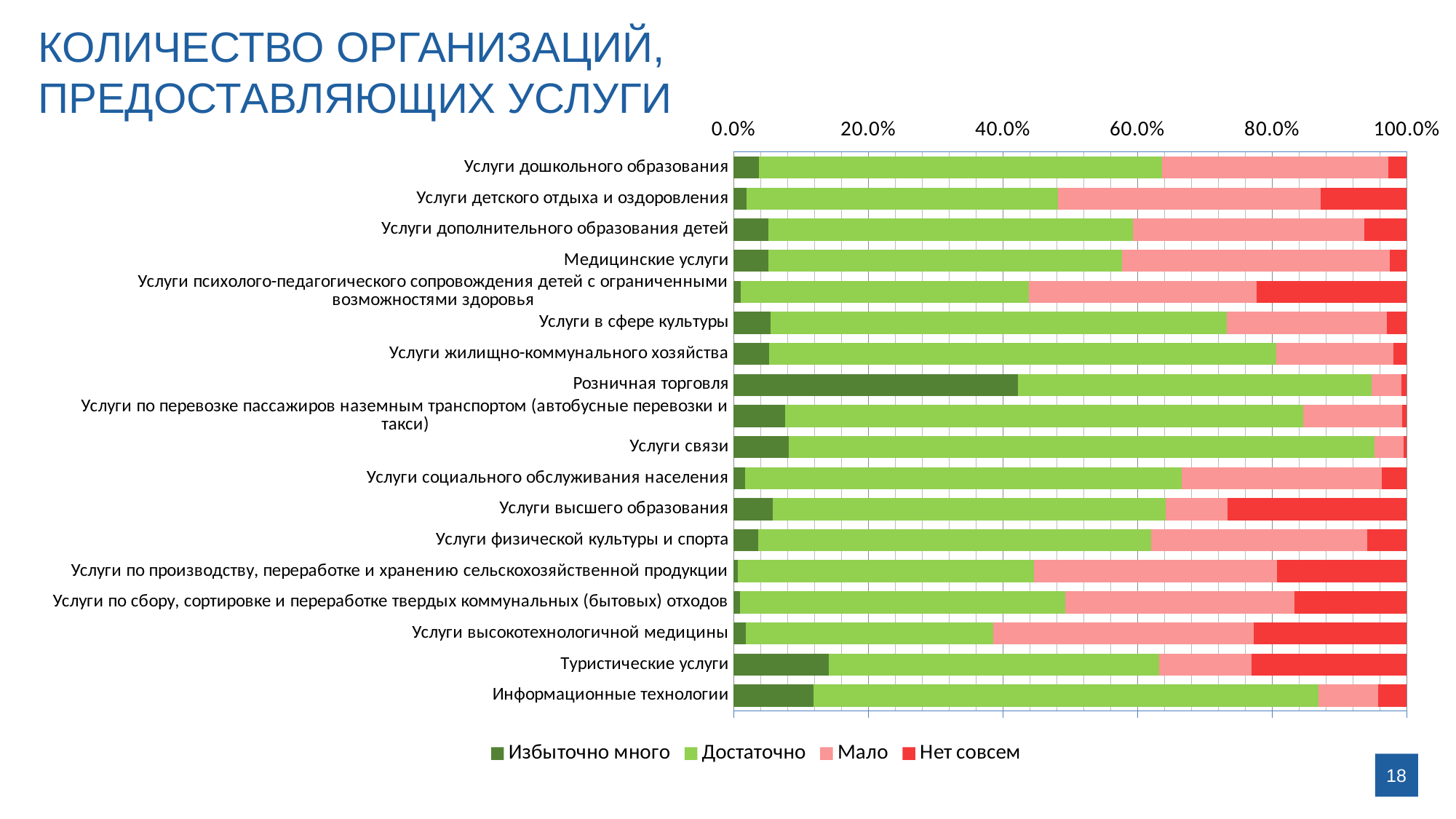

КОЛИЧЕСТВО ОРГАНИЗАЦИЙ, ПРЕДОСТАВЛЯЮЩИХ УСЛУГИ

### Chart

| Category | Избыточно много | Достаточно | Мало | Нет совсем |
|---|---|---|---|---|
| Информационные технологии | 0.11799999999999998 | 0.7510000000000063 | 0.08800000000000006 | 0.043000000000000003 |
| Туристические услуги | 0.14100000000000001 | 0.4920000000000004 | 0.137 | 0.231 |
| Услуги высокотехнологичной медицины | 0.018 | 0.3670000000000004 | 0.38700000000000345 | 0.228 |
| Услуги по сбору, сортировке и переработке твердых коммунальных (бытовых) отходов | 0.009000000000000003 | 0.4830000000000003 | 0.3410000000000001 | 0.167 |
| Услуги по производству, переработке и хранению сельскохозяйственной продукции | 0.006000000000000011 | 0.44 | 0.3600000000000003 | 0.193 |
| Услуги физической культуры и спорта | 0.036 | 0.584 | 0.32100000000000345 | 0.059000000000000434 |
| Услуги высшего образования | 0.058 | 0.584 | 0.09200000000000003 | 0.266 |
| Услуги социального обслуживания населения | 0.017 | 0.6480000000000069 | 0.2980000000000003 | 0.037 |
| Услуги связи | 0.082 | 0.8700000000000061 | 0.043000000000000003 | 0.005000000000000011 |
| Услуги по перевозке пассажиров наземным транспортом (автобусные перевозки и такси) | 0.076 | 0.7690000000000069 | 0.1470000000000002 | 0.007000000000000011 |
| Розничная торговля | 0.4220000000000003 | 0.526 | 0.044 | 0.008000000000000023 |
| Услуги жилищно-коммунального хозяйства | 0.05300000000000001 | 0.7520000000000064 | 0.17400000000000004 | 0.02000000000000001 |
| Услуги в сфере культуры | 0.055000000000000014 | 0.6780000000000079 | 0.23800000000000004 | 0.030000000000000002 |
| Услуги психолого-педагогического сопровождения детей с ограниченными возможностями здоровья | 0.010000000000000005 | 0.4290000000000004 | 0.33800000000000396 | 0.223 |
| Медицинские услуги | 0.051000000000000004 | 0.526 | 0.39800000000000396 | 0.025 |
| Услуги дополнительного образования детей | 0.052 | 0.541 | 0.3440000000000001 | 0.063 |
| Услуги детского отдыха и оздоровления | 0.0190000000000002 | 0.462 | 0.39000000000000346 | 0.128 |
| Услуги дошкольного образования | 0.037 | 0.599 | 0.33700000000000396 | 0.027000000000000256 |
18